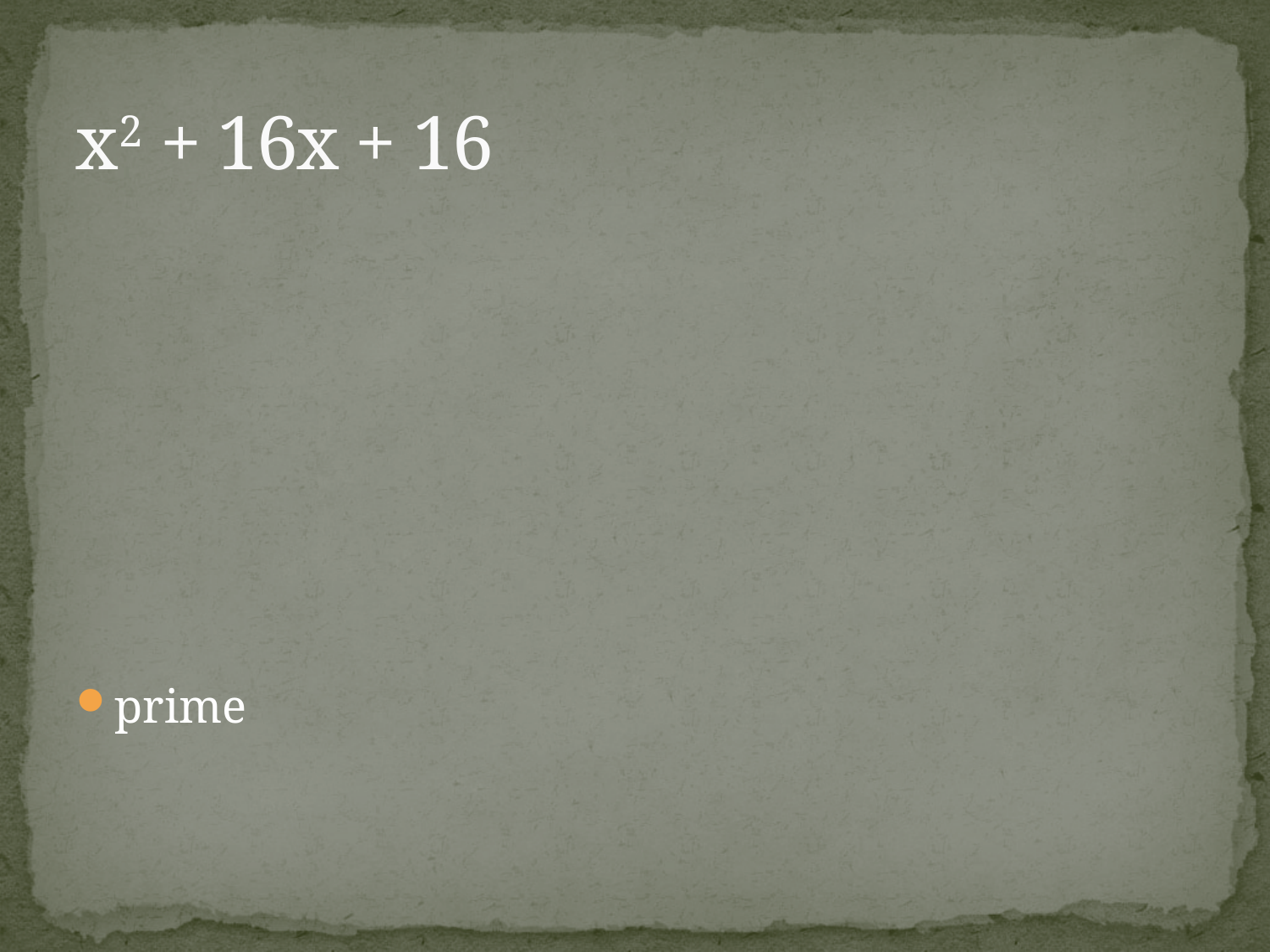

# x2 + 16x + 16

prime